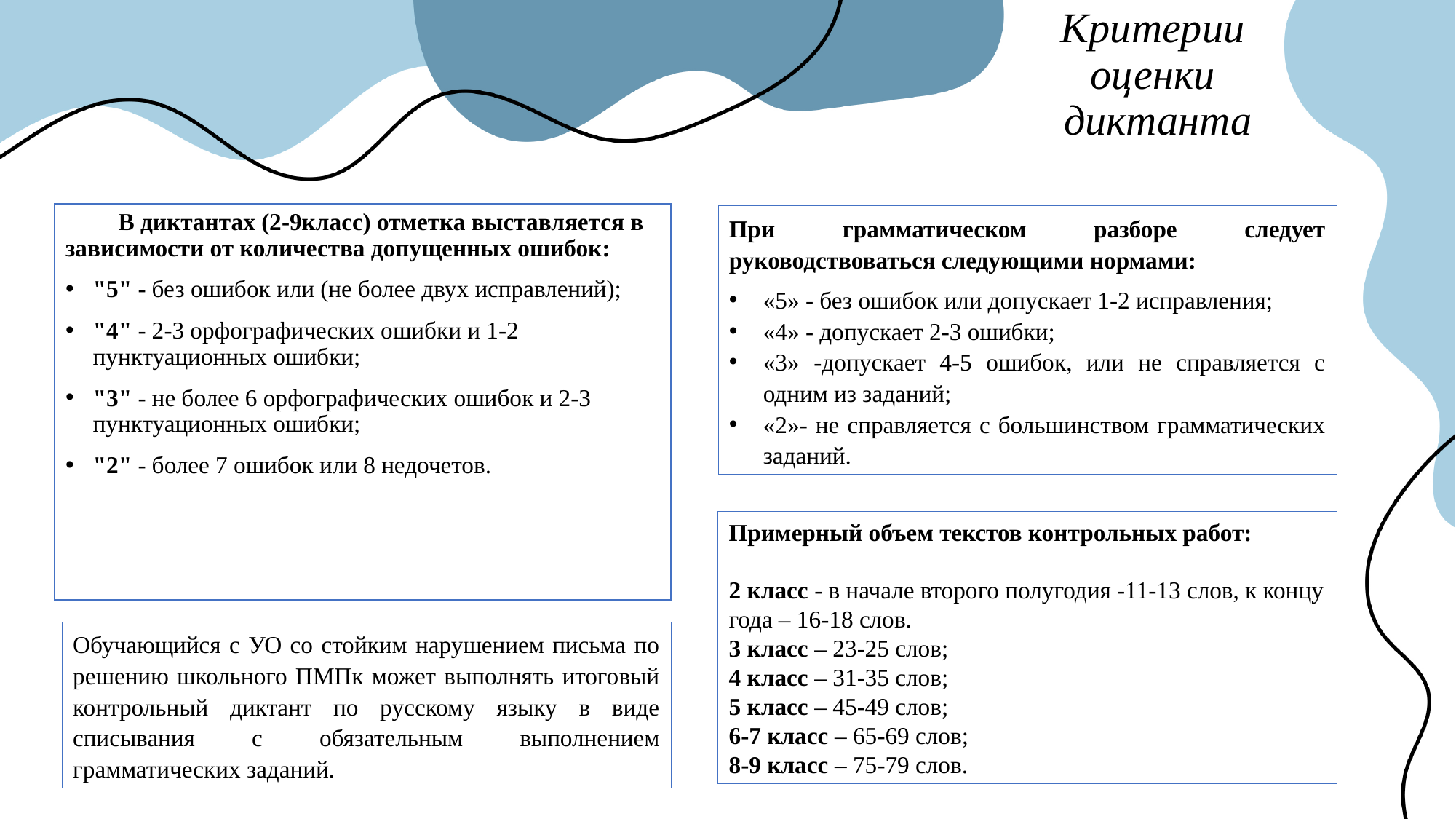

Критерии
оценки
диктанта
В диктантах (2-9класс) отметка выставляется в зависимости от количества допущенных ошибок:
"5" - без ошибок или (не более двух исправлений);
"4" - 2-3 орфографических ошибки и 1-2 пунктуационных ошибки;
"3" - не более 6 орфографических ошибок и 2-3 пунктуационных ошибки;
"2" - более 7 ошибок или 8 недочетов.

При грамматическом разборе следует руководствоваться следующими нормами:
«5» - без ошибок или допускает 1-2 исправления;
«4» - допускает 2-3 ошибки;
«3» -допускает 4-5 ошибок, или не справляется с одним из заданий;
«2»- не справляется с большинством грамматических заданий.
Примерный объем текстов контрольных работ:

2 класс - в начале второго полугодия -11-13 слов, к концу года – 16-18 слов.
3 класс – 23-25 слов;
4 класс – 31-35 слов;
5 класс – 45-49 слов;
6-7 класс – 65-69 слов;
8-9 класс – 75-79 слов.
Обучающийся с УО со стойким нарушением письма по решению школьного ПМПк может выполнять итоговый контрольный диктант по русскому языку в виде списывания с обязательным выполнением грамматических заданий.